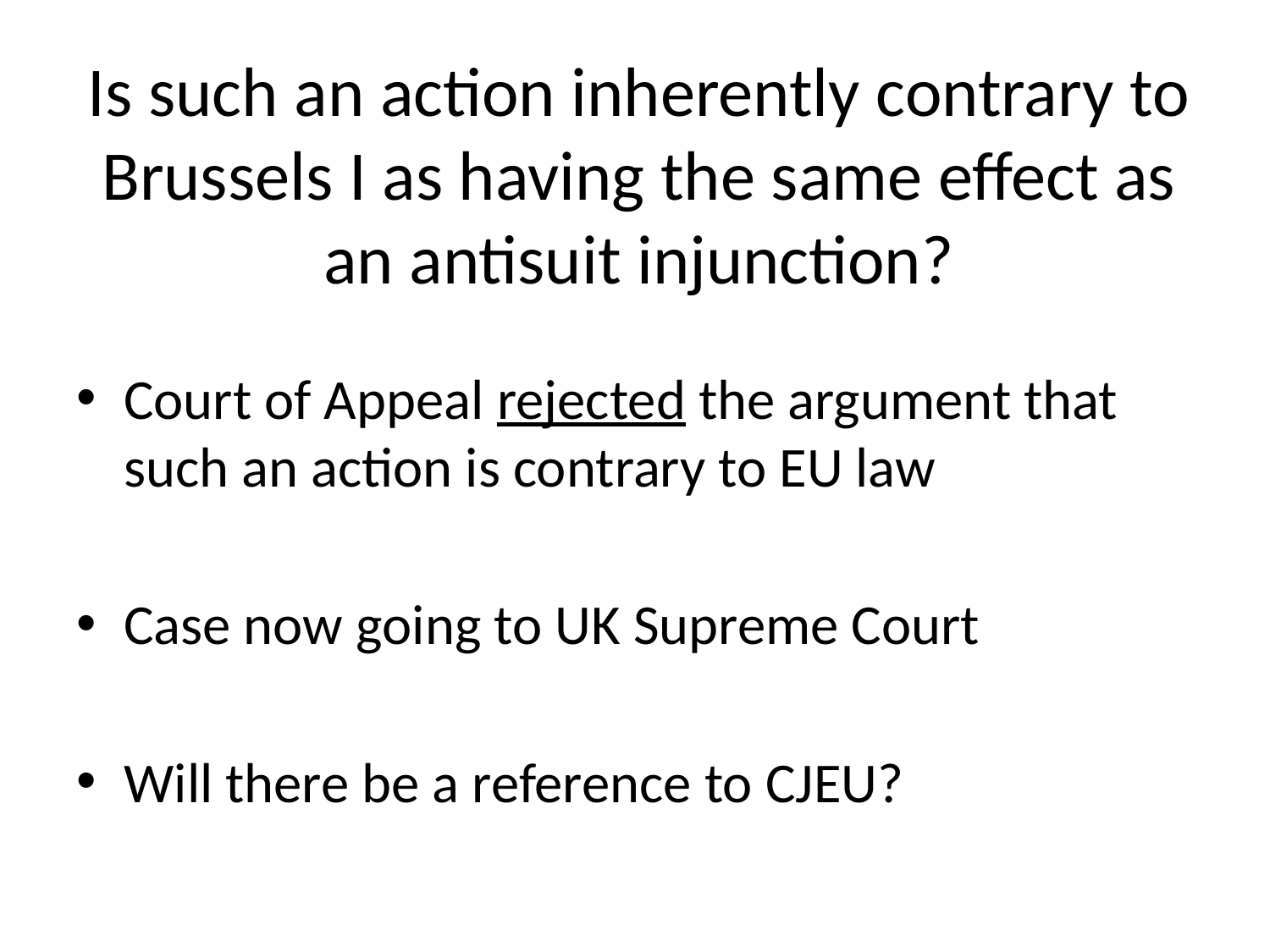

# Is such an action inherently contrary to Brussels I as having the same effect as an antisuit injunction?
Court of Appeal rejected the argument that such an action is contrary to EU law

Case now going to UK Supreme Court

Will there be a reference to CJEU?